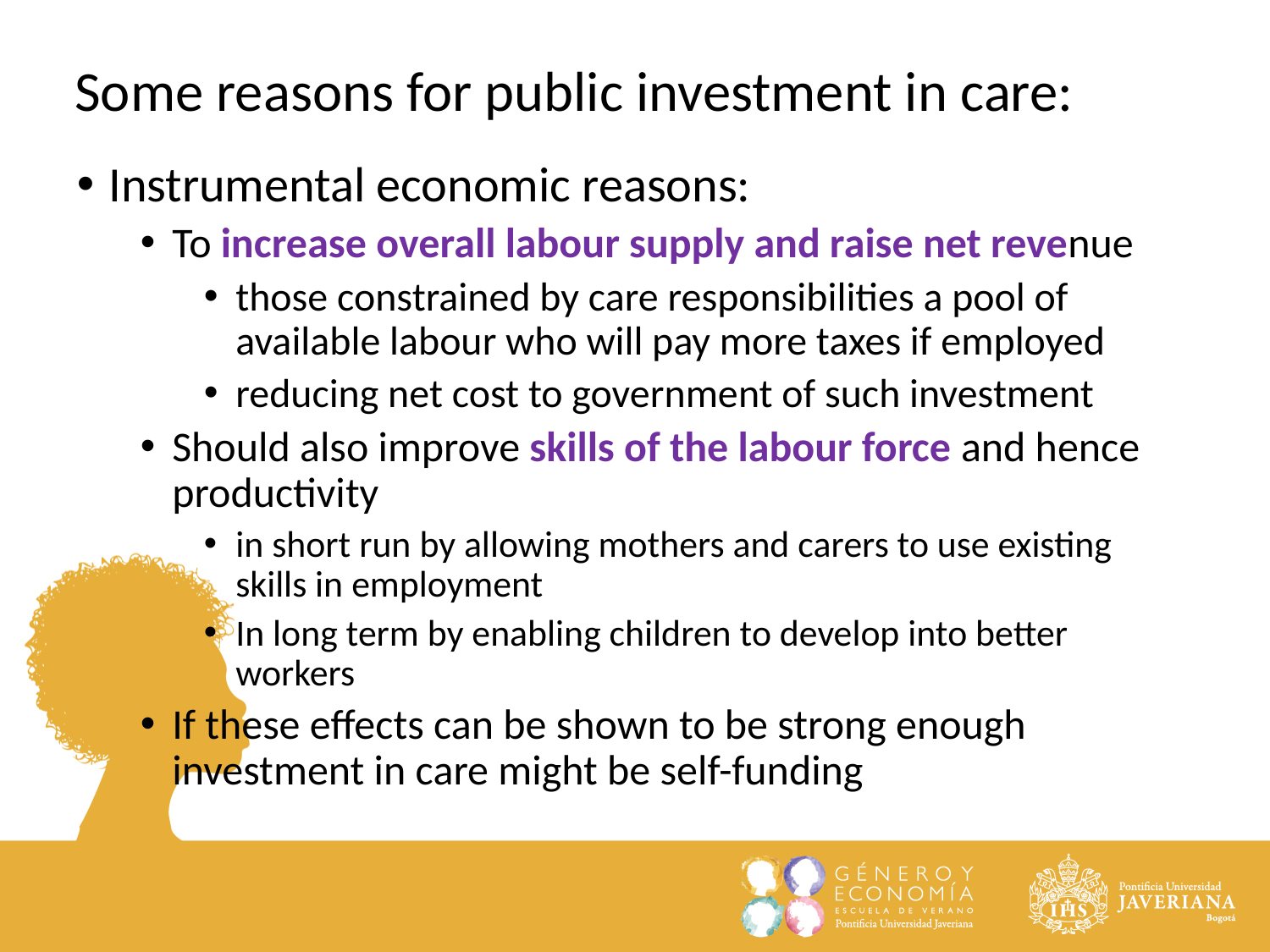

# Some reasons for public investment in care:
Instrumental economic reasons:
To increase overall labour supply and raise net revenue
those constrained by care responsibilities a pool of available labour who will pay more taxes if employed
reducing net cost to government of such investment
Should also improve skills of the labour force and hence productivity
in short run by allowing mothers and carers to use existing skills in employment
In long term by enabling children to develop into better workers
If these effects can be shown to be strong enough investment in care might be self-funding